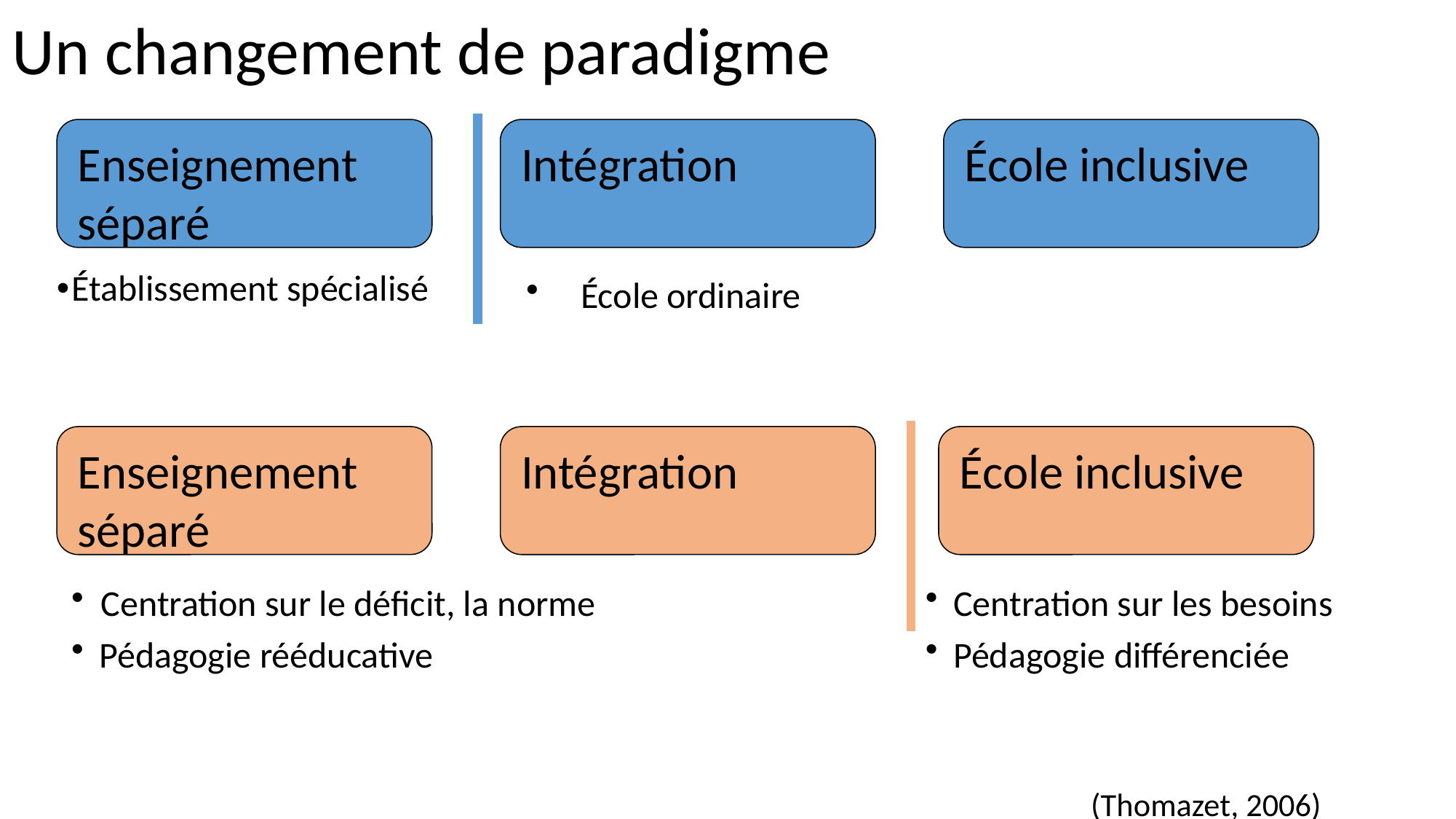

# Un changement de paradigme
Enseignement séparé
Intégration
École inclusive
École ordinaire
Établissement spécialisé
Enseignement séparé
Intégration
École inclusive
Centration sur le déficit, la norme
Centration sur les besoins
Pédagogie rééducative
Pédagogie différenciée
(Thomazet, 2006)